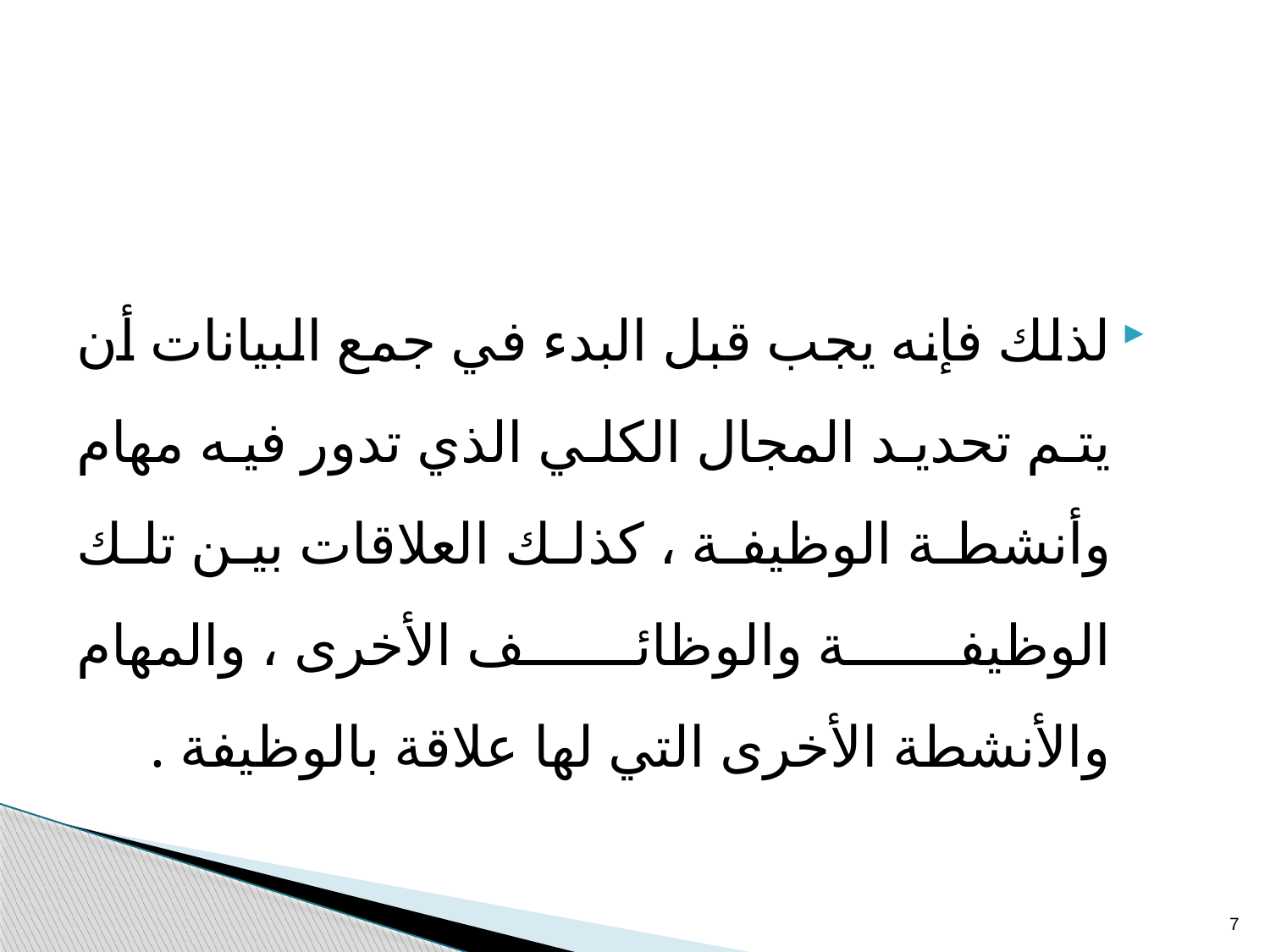

لذلك فإنه يجب قبل البدء في جمع البيانات أن يتم تحديد المجال الكلي الذي تدور فيه مهام وأنشطة الوظيفة ، كذلك العلاقات بين تلك الوظيفة والوظائف الأخرى ، والمهام والأنشطة الأخرى التي لها علاقة بالوظيفة .
7